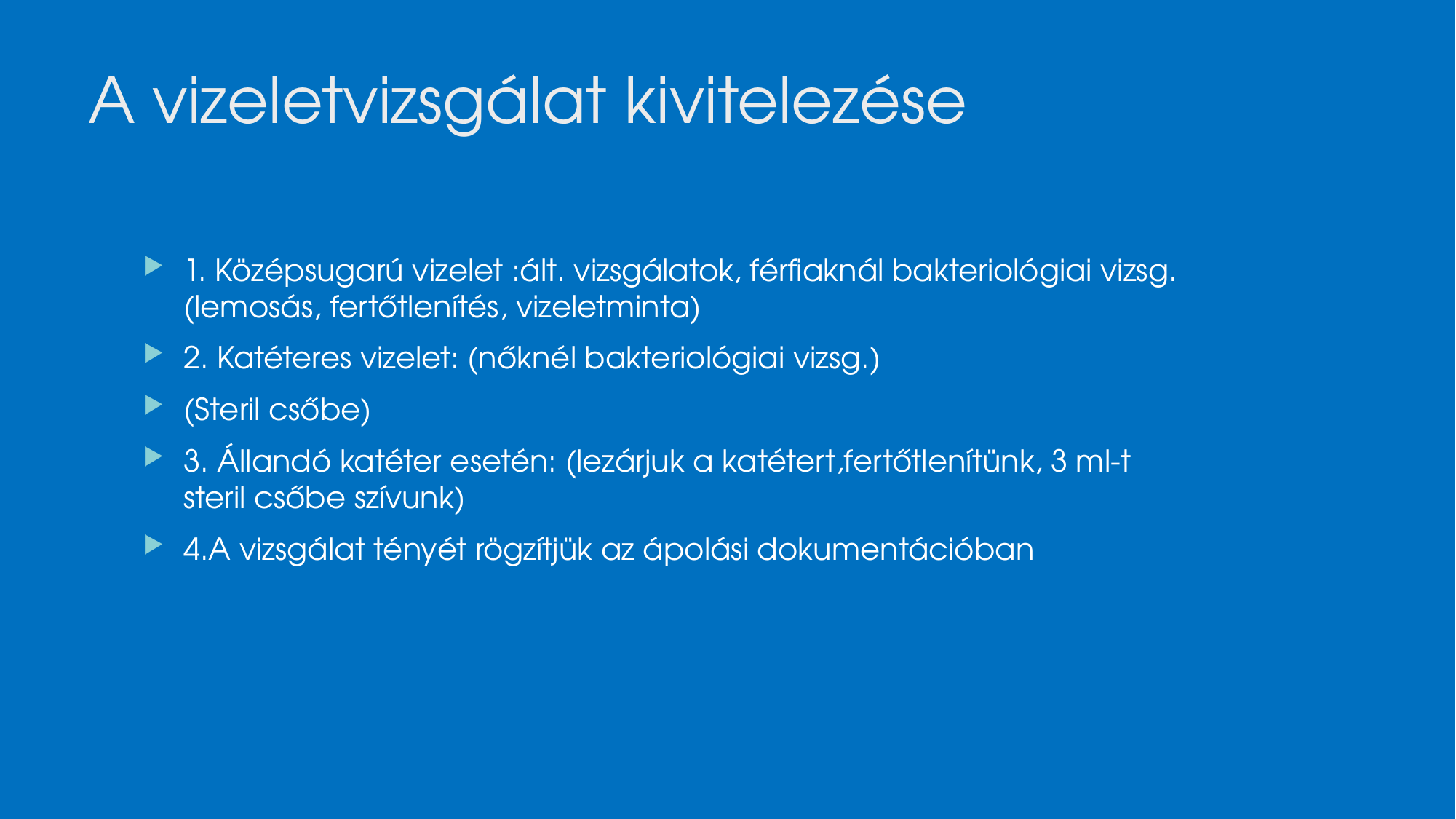

# A vizeletvizsgálat kivitelezése
1. Középsugarú vizelet :ált. vizsgálatok, férfiaknál bakteriológiai vizsg.(lemosás, fertőtlenítés, vizeletminta)
2. Katéteres vizelet: (nőknél bakteriológiai vizsg.)
(Steril csőbe)
3. Állandó katéter esetén: (lezárjuk a katétert,fertőtlenítünk, 3 ml-t steril csőbe szívunk)
4.A vizsgálat tényét rögzítjük az ápolási dokumentációban